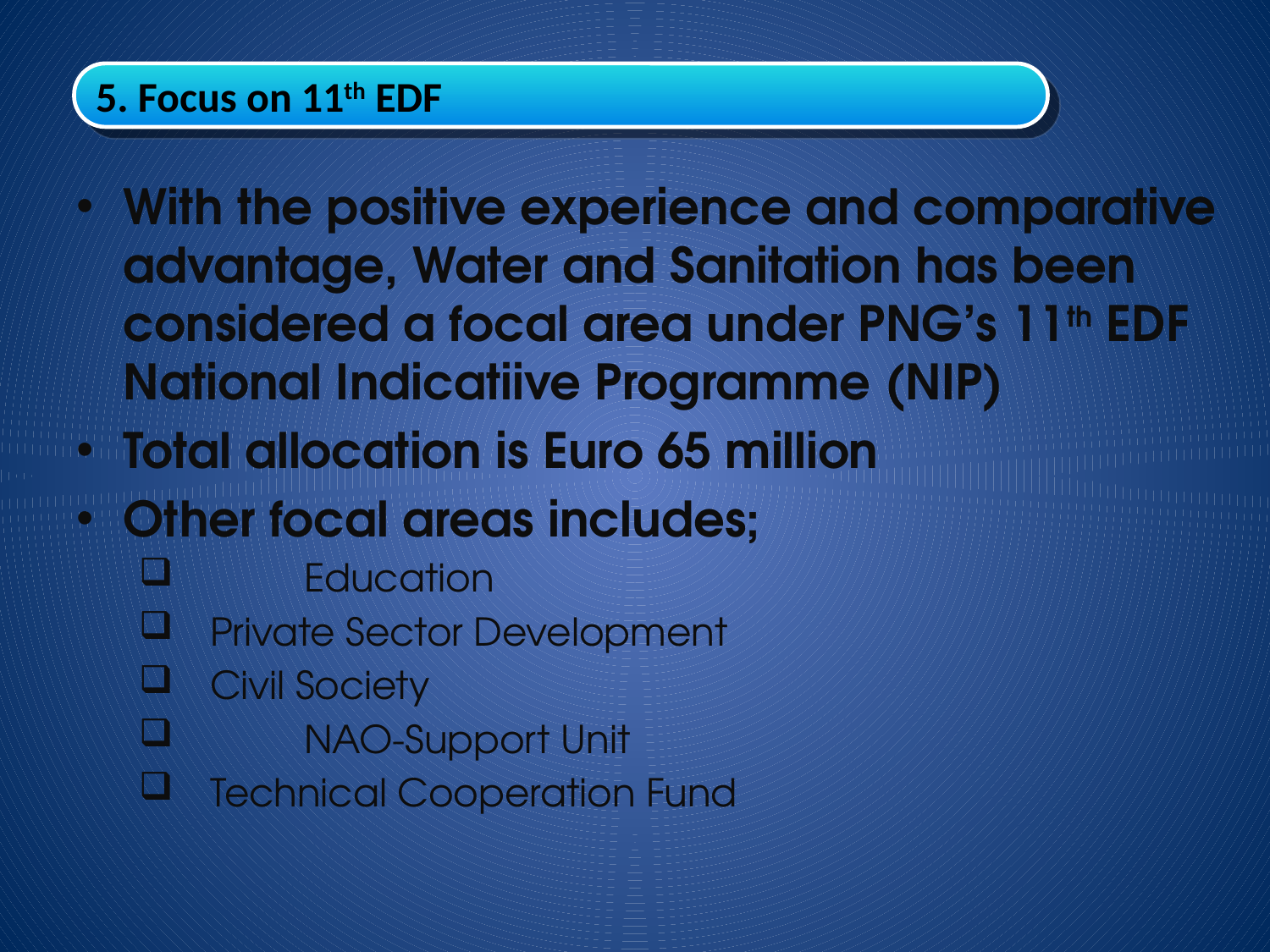

5. Focus on 11th EDF
With the positive experience and comparative advantage, Water and Sanitation has been considered a focal area under PNG’s 11th EDF National Indicatiive Programme (NIP)
Total allocation is Euro 65 million
Other focal areas includes;
	Education
   Private Sector Development
   Civil Society
	NAO-Support Unit
   Technical Cooperation Fund